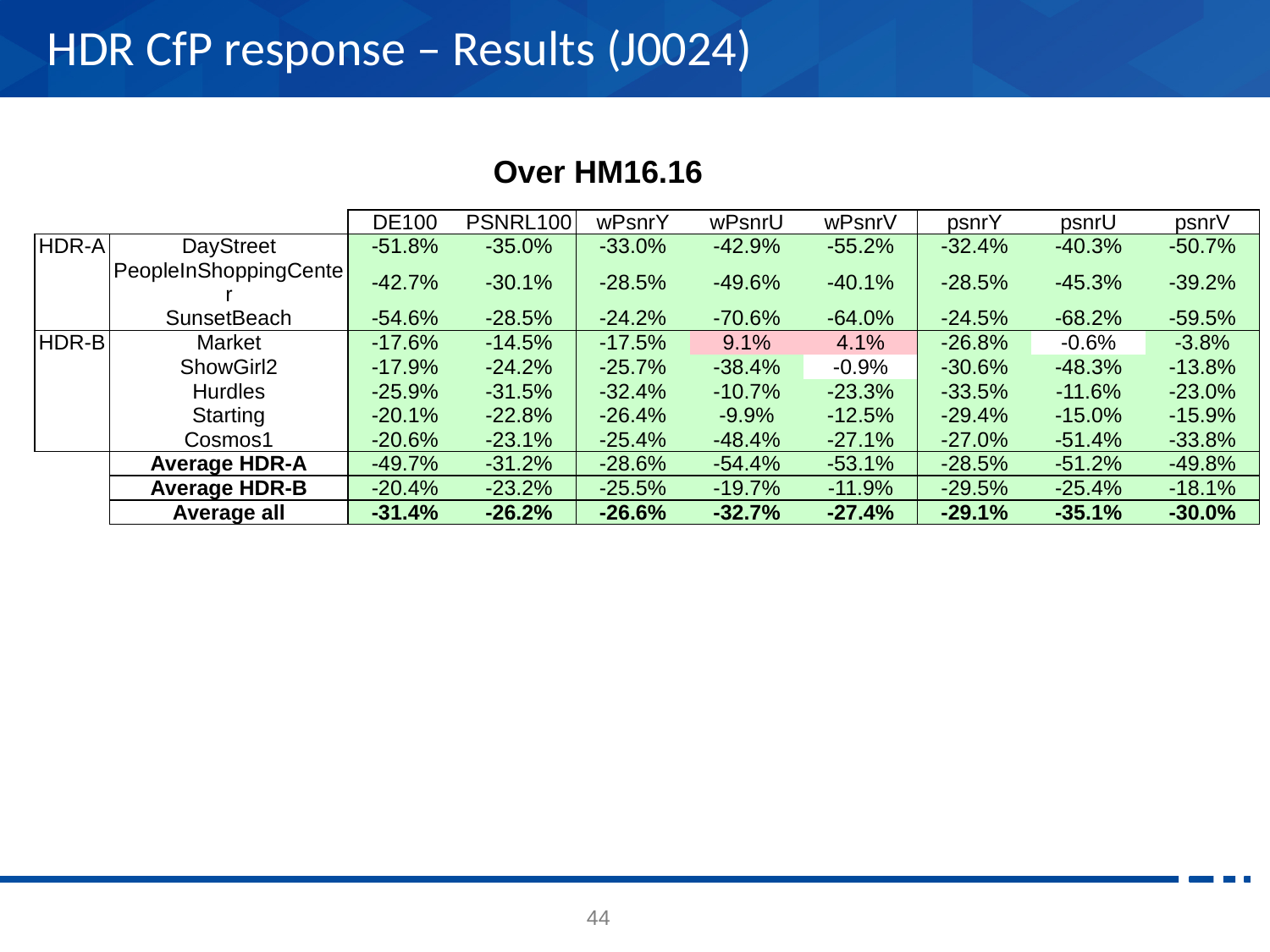

# HDR CfP response – Results (J0024)
Over HM16.16
|  |  | DE100 | PSNRL100 | wPsnrY | wPsnrU | wPsnrV | psnrY | psnrU | psnrV |
| --- | --- | --- | --- | --- | --- | --- | --- | --- | --- |
| HDR-A | DayStreet | -51.8% | -35.0% | -33.0% | -42.9% | -55.2% | -32.4% | -40.3% | -50.7% |
|  | PeopleInShoppingCenter | -42.7% | -30.1% | -28.5% | -49.6% | -40.1% | -28.5% | -45.3% | -39.2% |
|  | SunsetBeach | -54.6% | -28.5% | -24.2% | -70.6% | -64.0% | -24.5% | -68.2% | -59.5% |
| HDR-B | Market | -17.6% | -14.5% | -17.5% | 9.1% | 4.1% | -26.8% | -0.6% | -3.8% |
|  | ShowGirl2 | -17.9% | -24.2% | -25.7% | -38.4% | -0.9% | -30.6% | -48.3% | -13.8% |
|  | Hurdles | -25.9% | -31.5% | -32.4% | -10.7% | -23.3% | -33.5% | -11.6% | -23.0% |
|  | Starting | -20.1% | -22.8% | -26.4% | -9.9% | -12.5% | -29.4% | -15.0% | -15.9% |
|  | Cosmos1 | -20.6% | -23.1% | -25.4% | -48.4% | -27.1% | -27.0% | -51.4% | -33.8% |
|  | Average HDR-A | -49.7% | -31.2% | -28.6% | -54.4% | -53.1% | -28.5% | -51.2% | -49.8% |
|  | Average HDR-B | -20.4% | -23.2% | -25.5% | -19.7% | -11.9% | -29.5% | -25.4% | -18.1% |
|  | Average all | -31.4% | -26.2% | -26.6% | -32.7% | -27.4% | -29.1% | -35.1% | -30.0% |